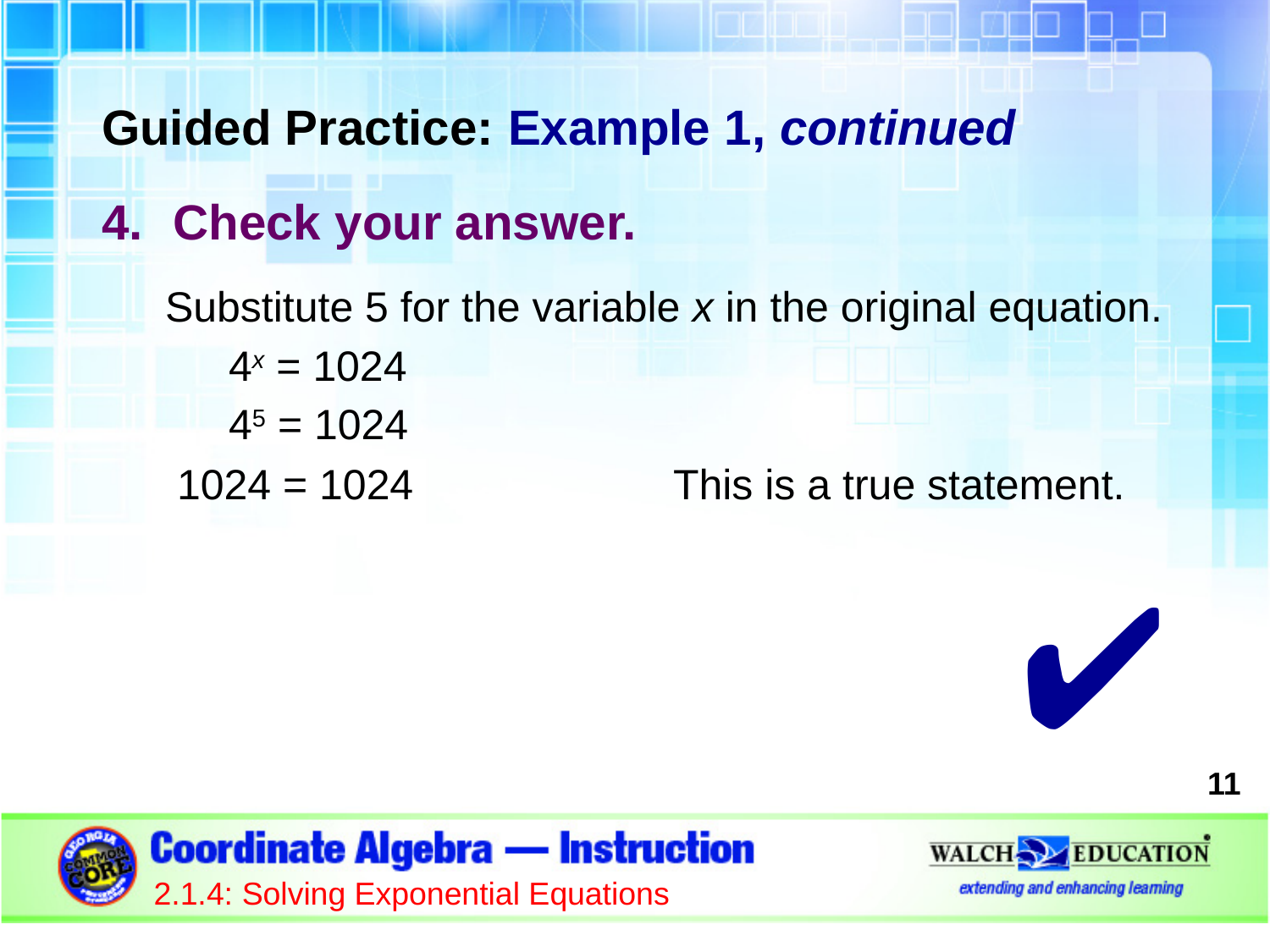

Guided Practice: Example 1, continued

Check your answer.
Substitute 5 for the variable x in the original equation.
4x = 1024
45 = 1024
 1024 = 1024			This is a true statement.
✔
11
2.1.4: Solving Exponential Equations